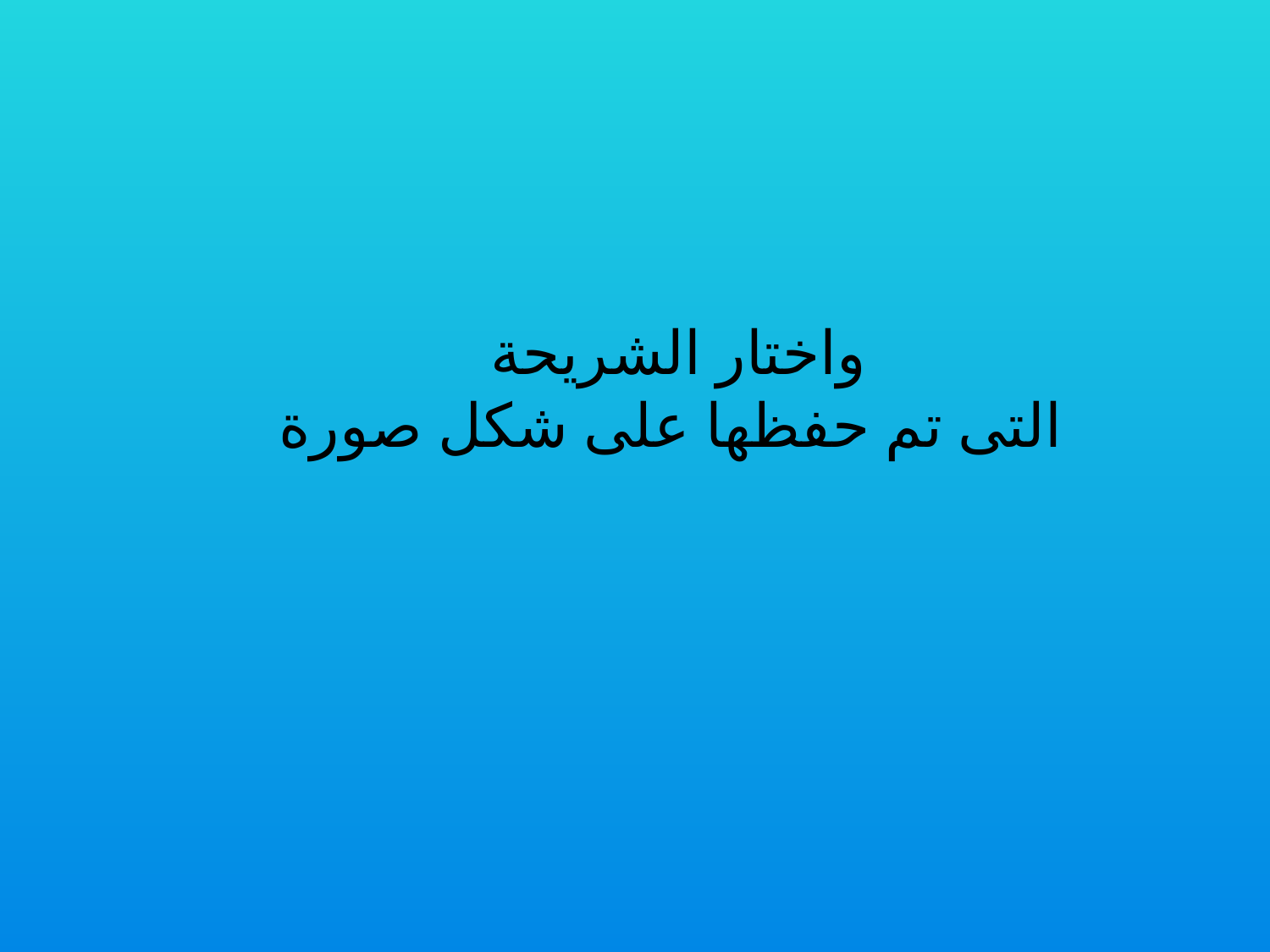

# واختار الشريحة التى تم حفظها على شكل صورة